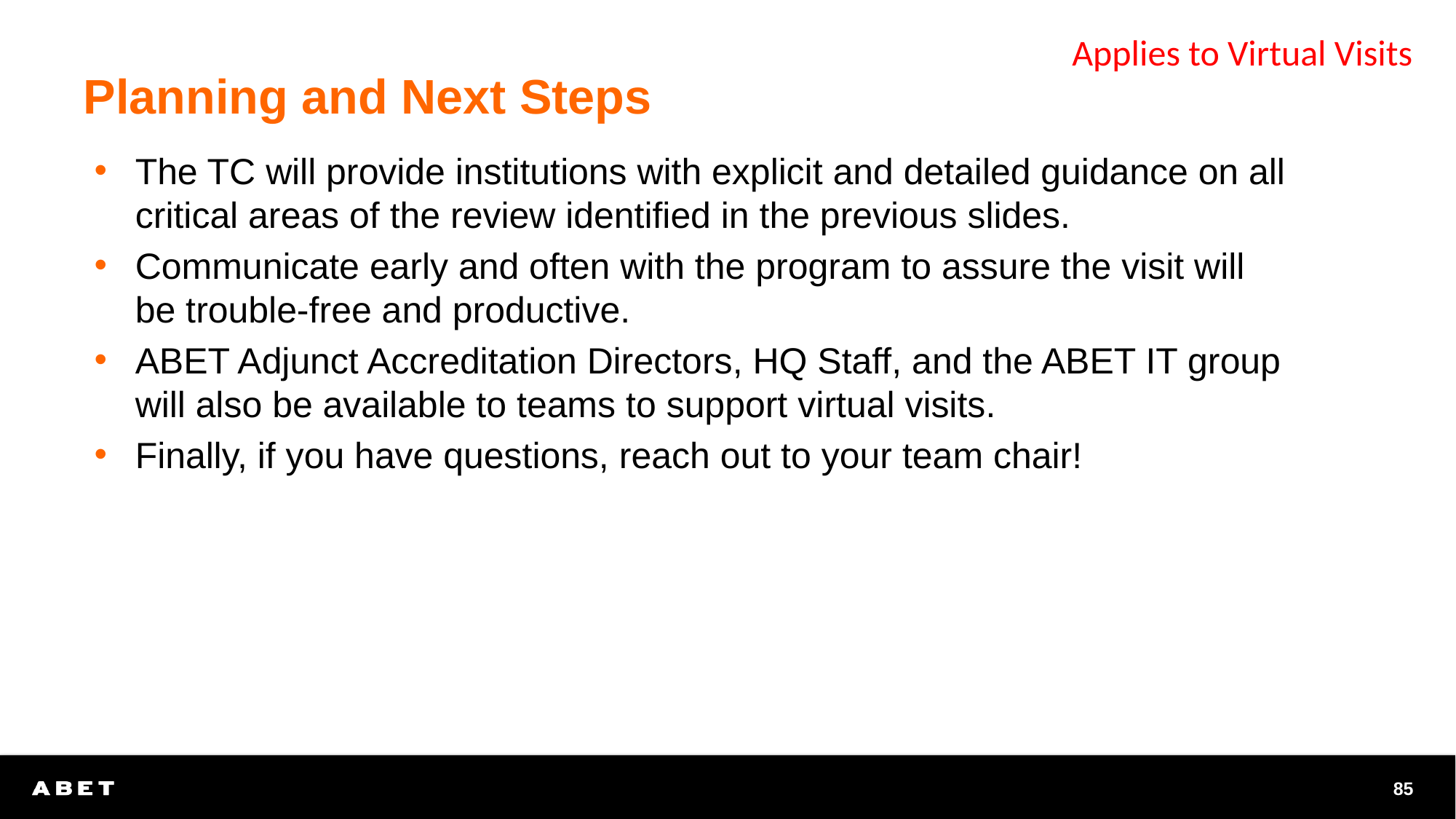

Applies to Virtual Visits
# Planning and Next Steps
The TC will provide institutions with explicit and detailed guidance on all critical areas of the review identified in the previous slides.
Communicate early and often with the program to assure the visit will be trouble-free and productive.
ABET Adjunct Accreditation Directors, HQ Staff, and the ABET IT group will also be available to teams to support virtual visits.
Finally, if you have questions, reach out to your team chair!